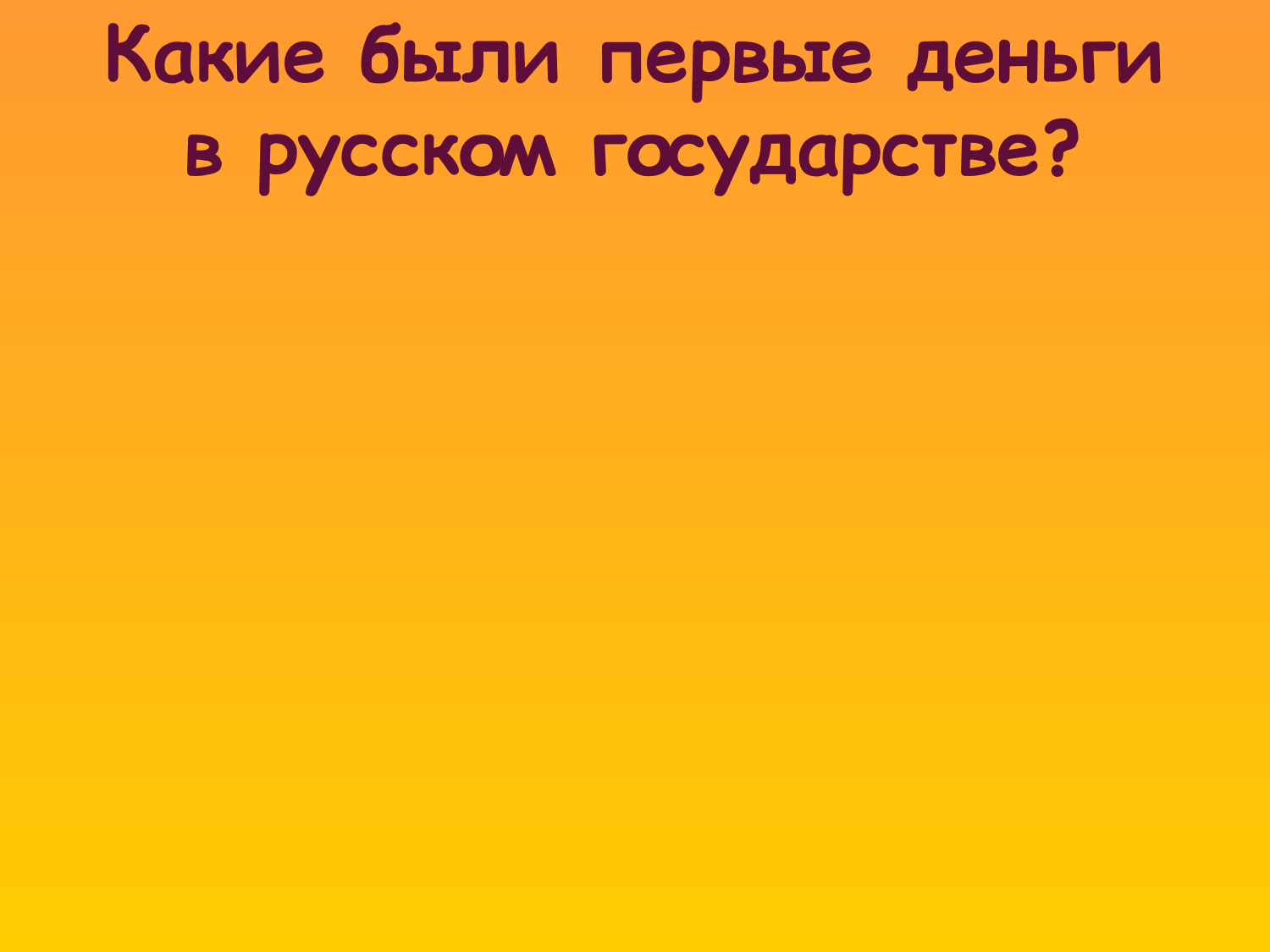

# Какие были первые деньги в русском государстве?